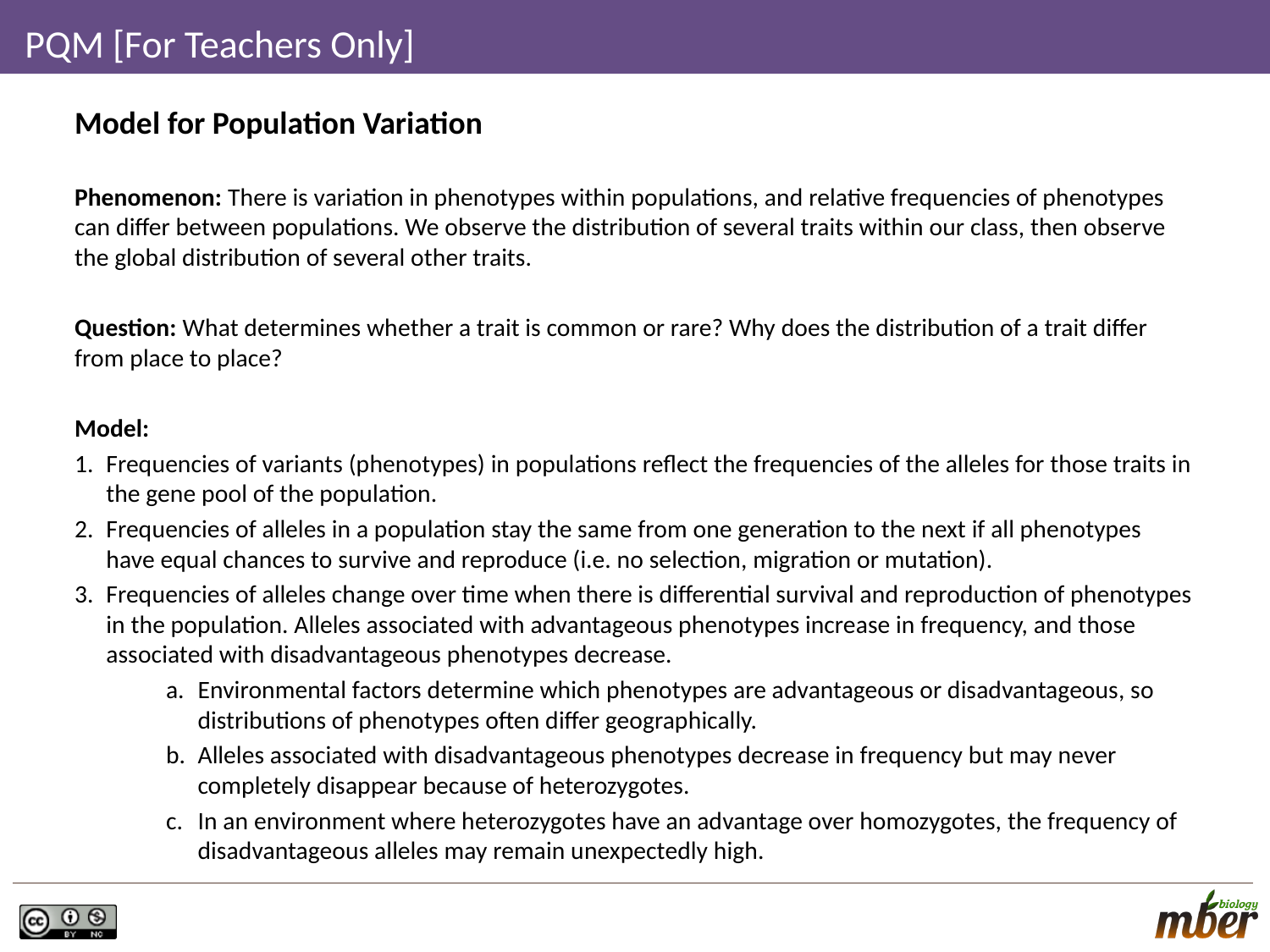

# PQM [For Teachers Only]
Model for Population Variation

Phenomenon: There is variation in phenotypes within populations, and relative frequencies of phenotypes can differ between populations. We observe the distribution of several traits within our class, then observe the global distribution of several other traits.

Question: What determines whether a trait is common or rare? Why does the distribution of a trait differ from place to place?

Model:
Frequencies of variants (phenotypes) in populations reflect the frequencies of the alleles for those traits in the gene pool of the population.
Frequencies of alleles in a population stay the same from one generation to the next if all phenotypes have equal chances to survive and reproduce (i.e. no selection, migration or mutation).
Frequencies of alleles change over time when there is differential survival and reproduction of phenotypes in the population. Alleles associated with advantageous phenotypes increase in frequency, and those associated with disadvantageous phenotypes decrease.
Environmental factors determine which phenotypes are advantageous or disadvantageous, so distributions of phenotypes often differ geographically.
Alleles associated with disadvantageous phenotypes decrease in frequency but may never completely disappear because of heterozygotes.
In an environment where heterozygotes have an advantage over homozygotes, the frequency of disadvantageous alleles may remain unexpectedly high.